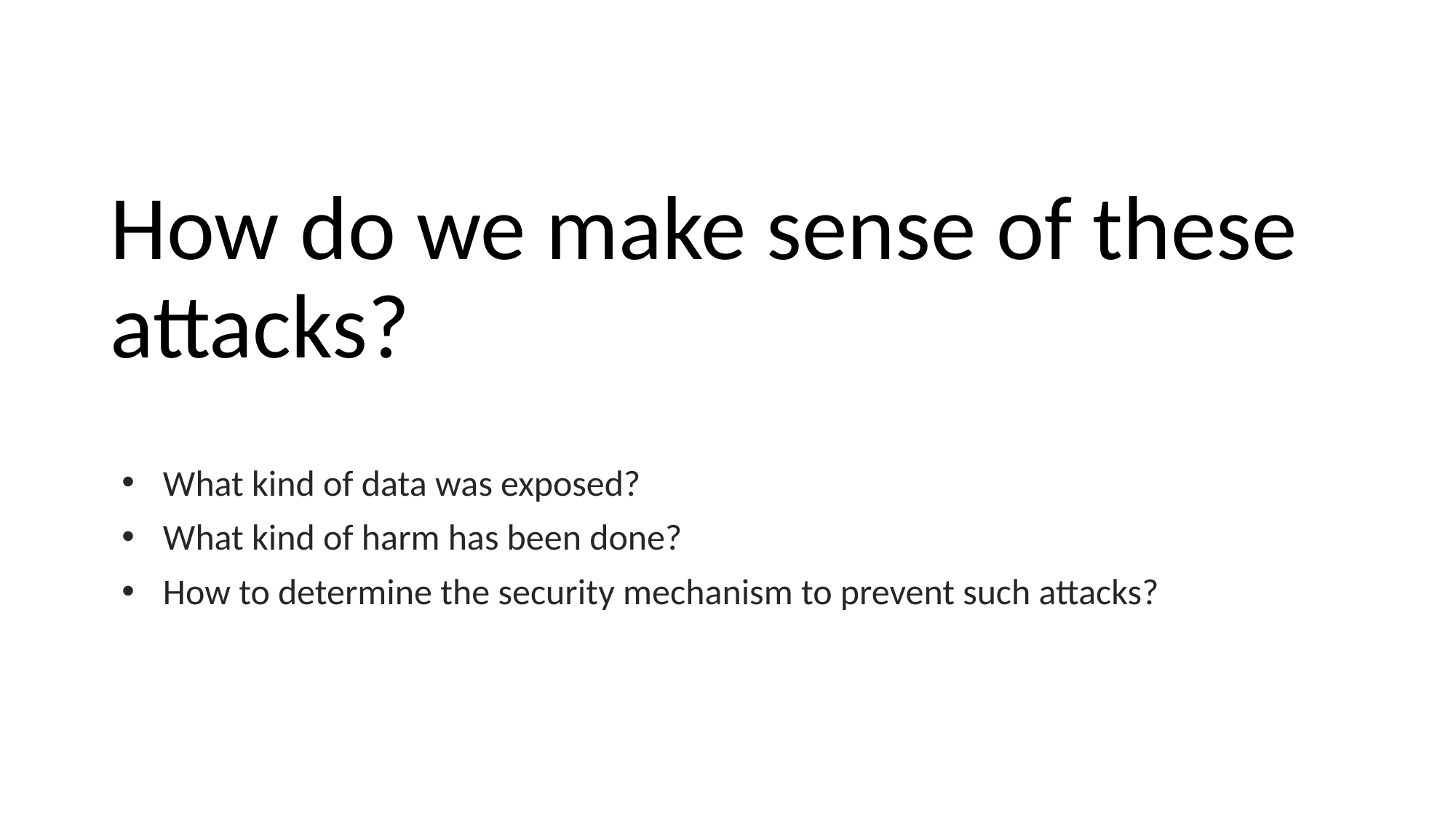

# How do we make sense of these attacks?
What kind of data was exposed?
What kind of harm has been done?
How to determine the security mechanism to prevent such attacks?